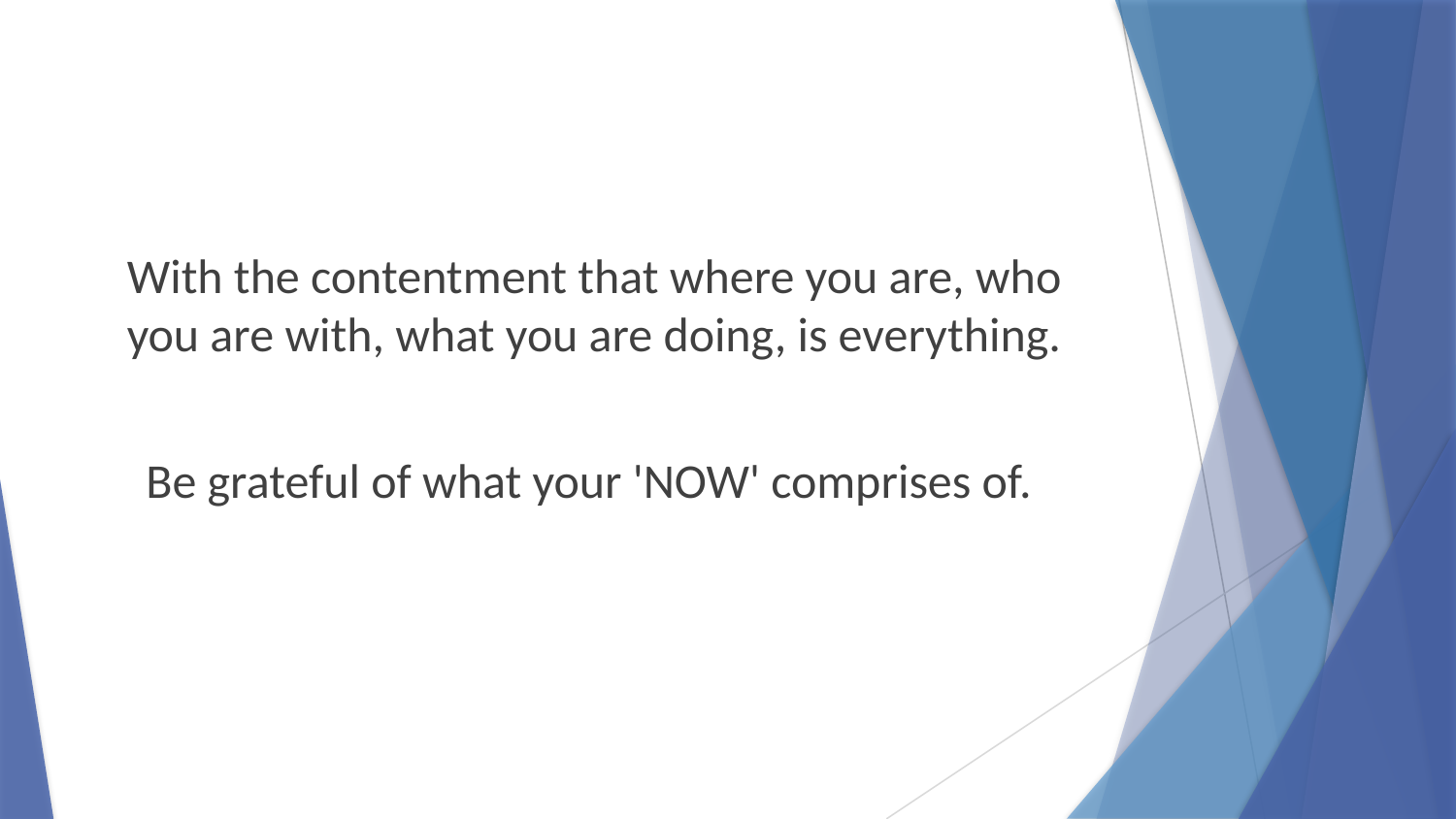

With the contentment that where you are, who you are with, what you are doing, is everything.

Be grateful of what your 'NOW' comprises of.